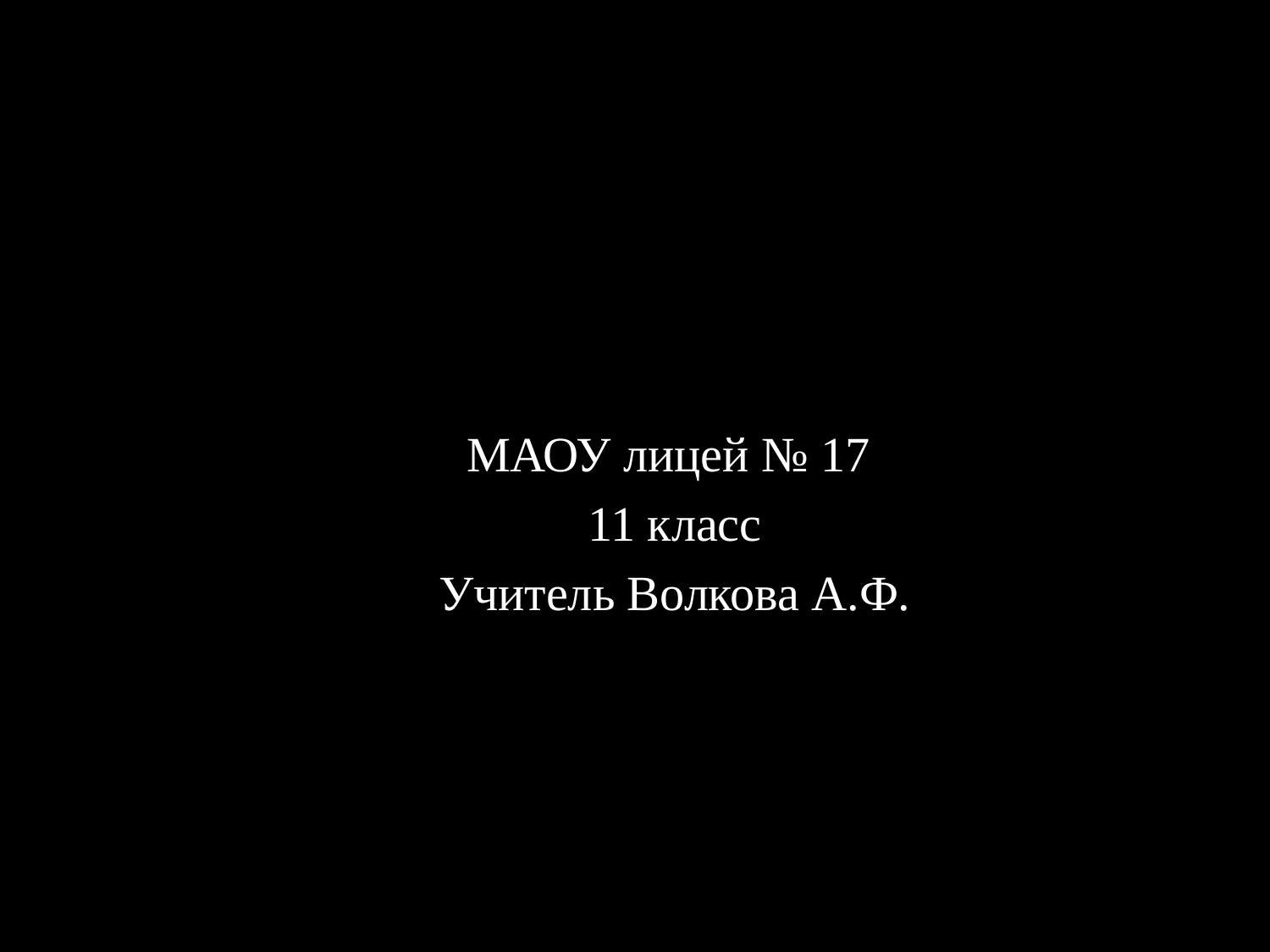

#
МАОУ лицей № 17
11 класс
Учитель Волкова А.Ф.